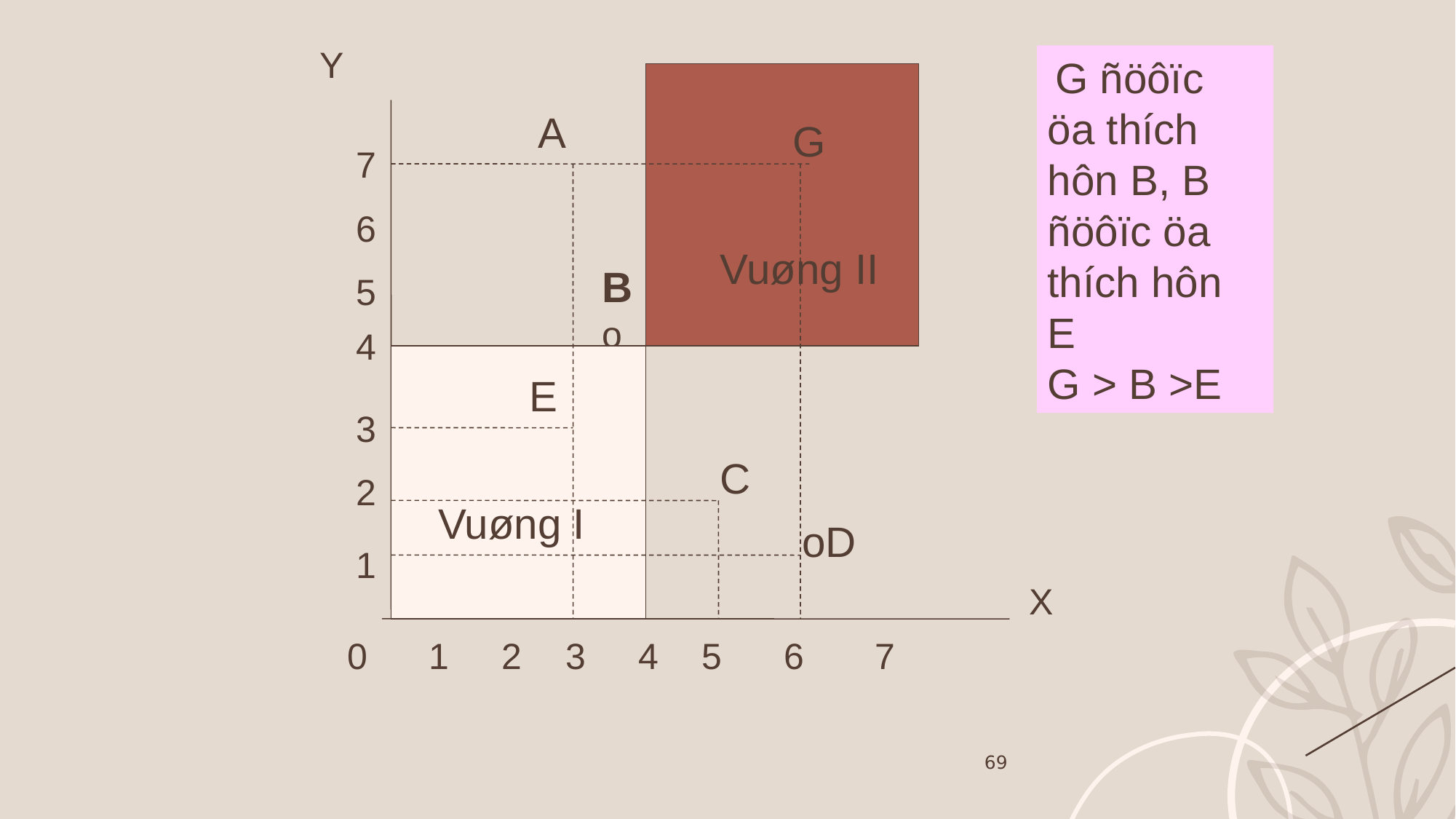

Y
 G ñöôïc öa thích hôn B, B ñöôïc öa thích hôn E
G > B >E

A
G
7

Fo

6
Vuøng II
B
o
5
4

E
3

C
2
Vuøng I

oD
1

X

0
1
2
3
4
5
6
7
69